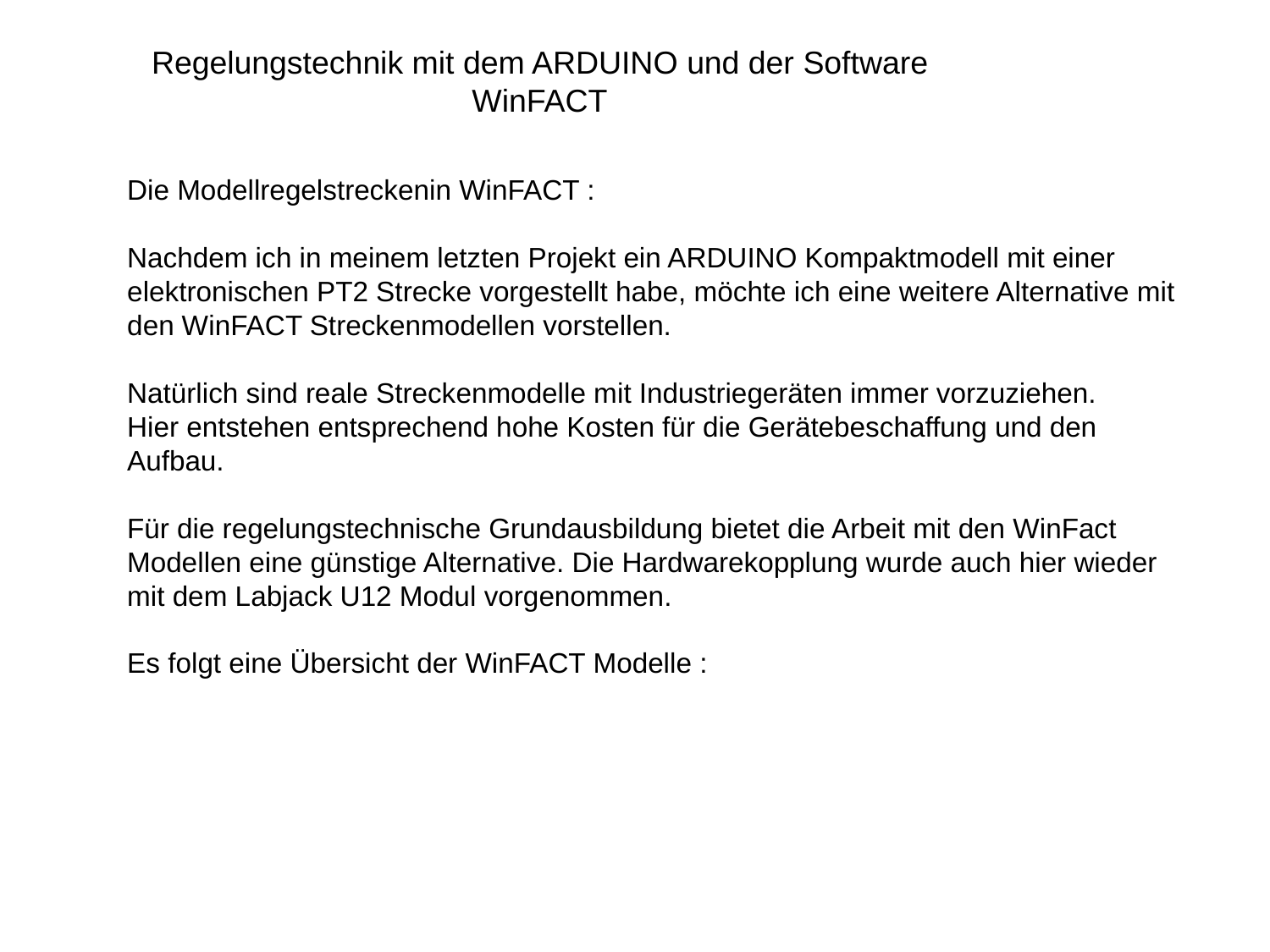

Regelungstechnik mit dem ARDUINO und der Software WinFACT
Die Modellregelstreckenin WinFACT :

Nachdem ich in meinem letzten Projekt ein ARDUINO Kompaktmodell mit einer elektronischen PT2 Strecke vorgestellt habe, möchte ich eine weitere Alternative mit den WinFACT Streckenmodellen vorstellen.

Natürlich sind reale Streckenmodelle mit Industriegeräten immer vorzuziehen.
Hier entstehen entsprechend hohe Kosten für die Gerätebeschaffung und den Aufbau.

Für die regelungstechnische Grundausbildung bietet die Arbeit mit den WinFact Modellen eine günstige Alternative. Die Hardwarekopplung wurde auch hier wieder mit dem Labjack U12 Modul vorgenommen.

Es folgt eine Übersicht der WinFACT Modelle :